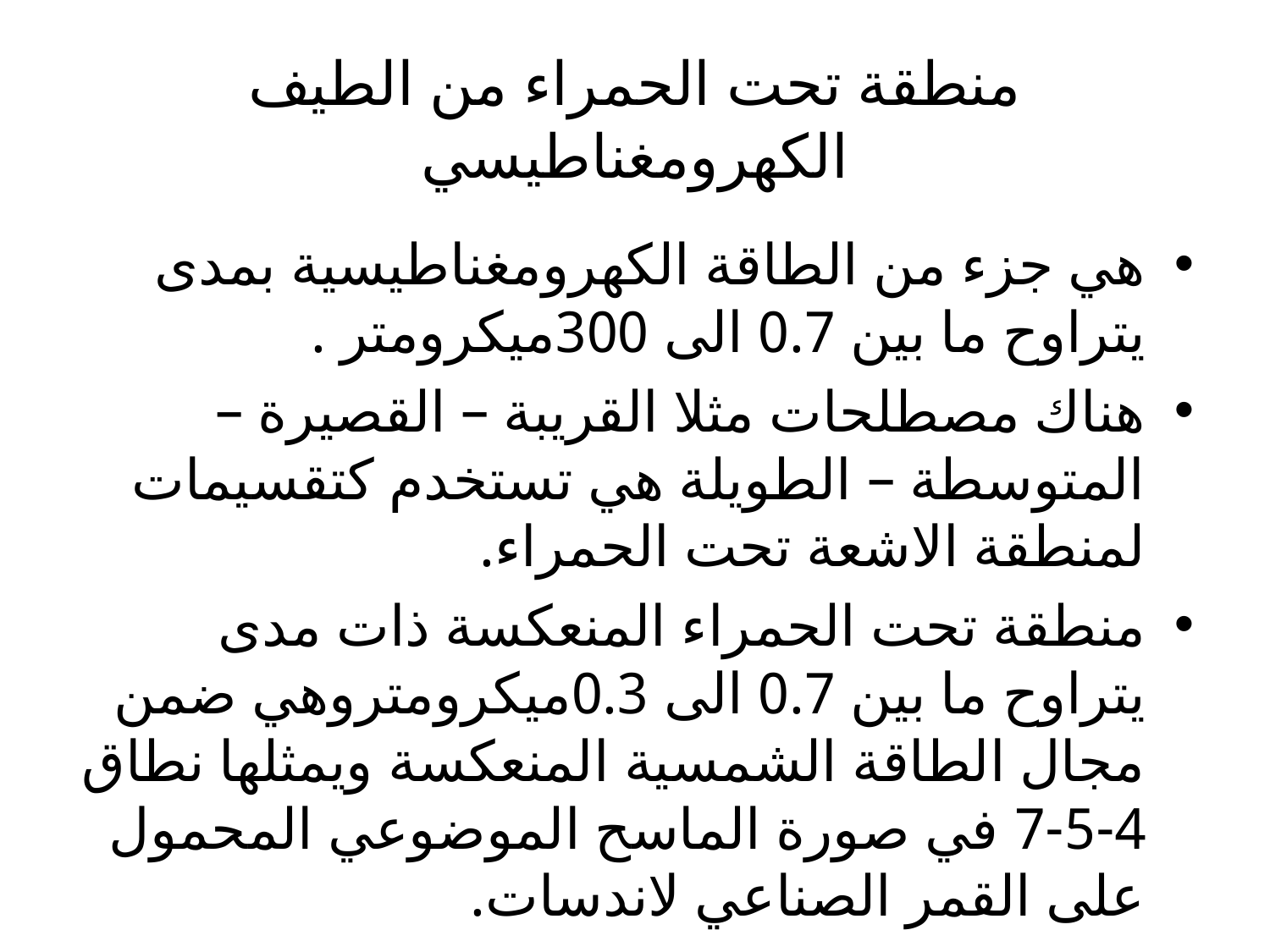

# منطقة تحت الحمراء من الطيف الكهرومغناطيسي
هي جزء من الطاقة الكهرومغناطيسية بمدى يتراوح ما بين 0.7 الى 300ميكرومتر .
هناك مصطلحات مثلا القريبة – القصيرة – المتوسطة – الطويلة هي تستخدم كتقسيمات لمنطقة الاشعة تحت الحمراء.
منطقة تحت الحمراء المنعكسة ذات مدى يتراوح ما بين 0.7 الى 0.3ميكرومتروهي ضمن مجال الطاقة الشمسية المنعكسة ويمثلها نطاق 4-5-7 في صورة الماسح الموضوعي المحمول على القمر الصناعي لاندسات.